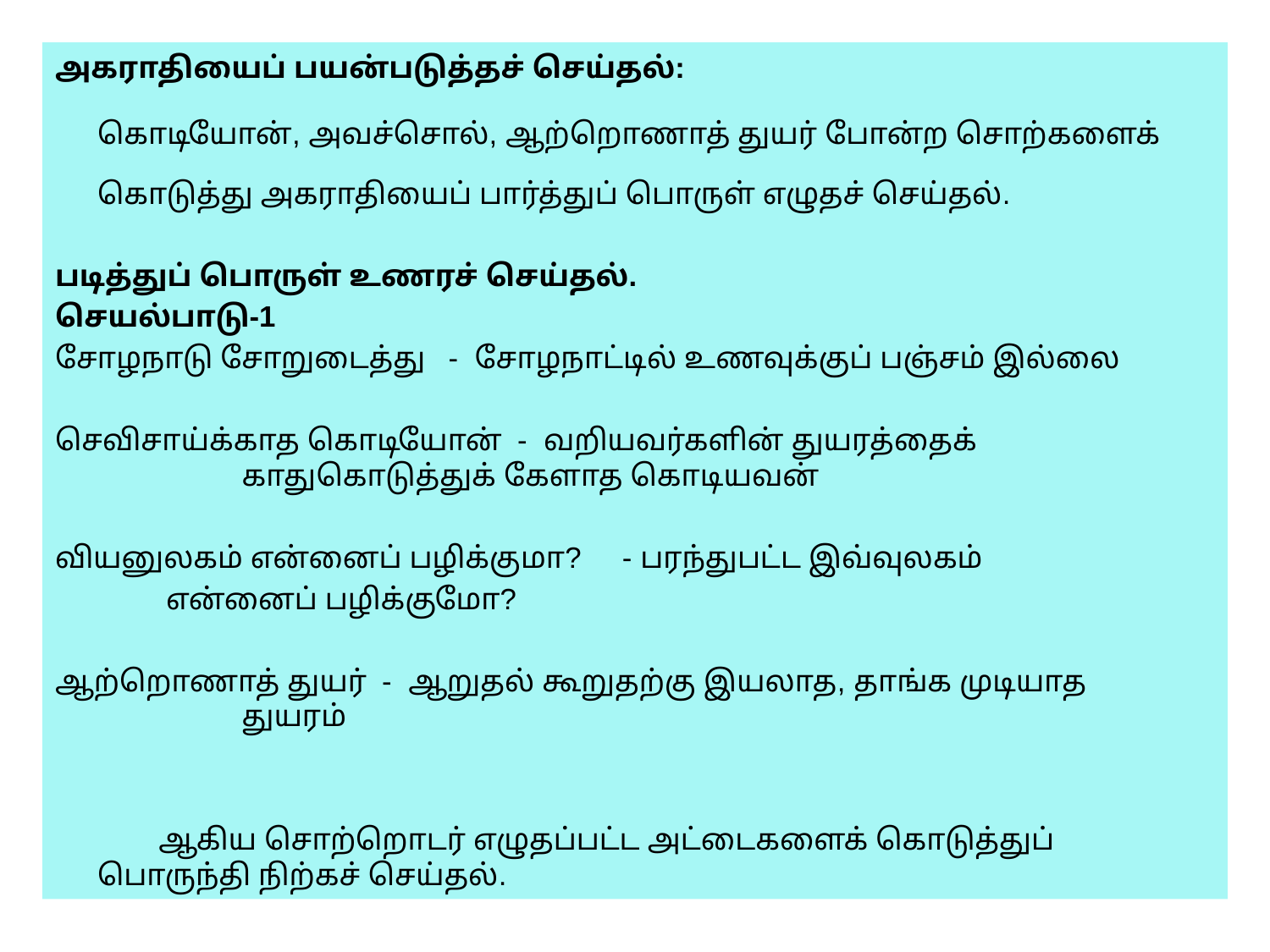

அகராதியைப் பயன்படுத்தச் செய்தல்:
	கொடியோன், அவச்சொல், ஆற்றொணாத் துயர் போன்ற சொற்களைக் கொடுத்து அகராதியைப் பார்த்துப் பொருள் எழுதச் செய்தல்.

படித்துப் பொருள் உணரச் செய்தல்.
செயல்பாடு-1
சோழநாடு சோறுடைத்து   -  சோழநாட்டில் உணவுக்குப் பஞ்சம் இல்லை

செவிசாய்க்காத கொடியோன்  -  வறியவர்களின் துயரத்தைக் 				                                       காதுகொடுத்துக் கேளாத கொடியவன்

வியனுலகம் என்னைப் பழிக்குமா?     - பரந்துபட்ட இவ்வுலகம்
					         என்னைப் பழிக்குமோ?

ஆற்றொணாத் துயர்  -  ஆறுதல் கூறுதற்கு இயலாத, தாங்க முடியாத  			                           துயரம்

	        ஆகிய சொற்றொடர் எழுதப்பட்ட அட்டைகளைக் கொடுத்துப் பொருந்தி நிற்கச் செய்தல்.